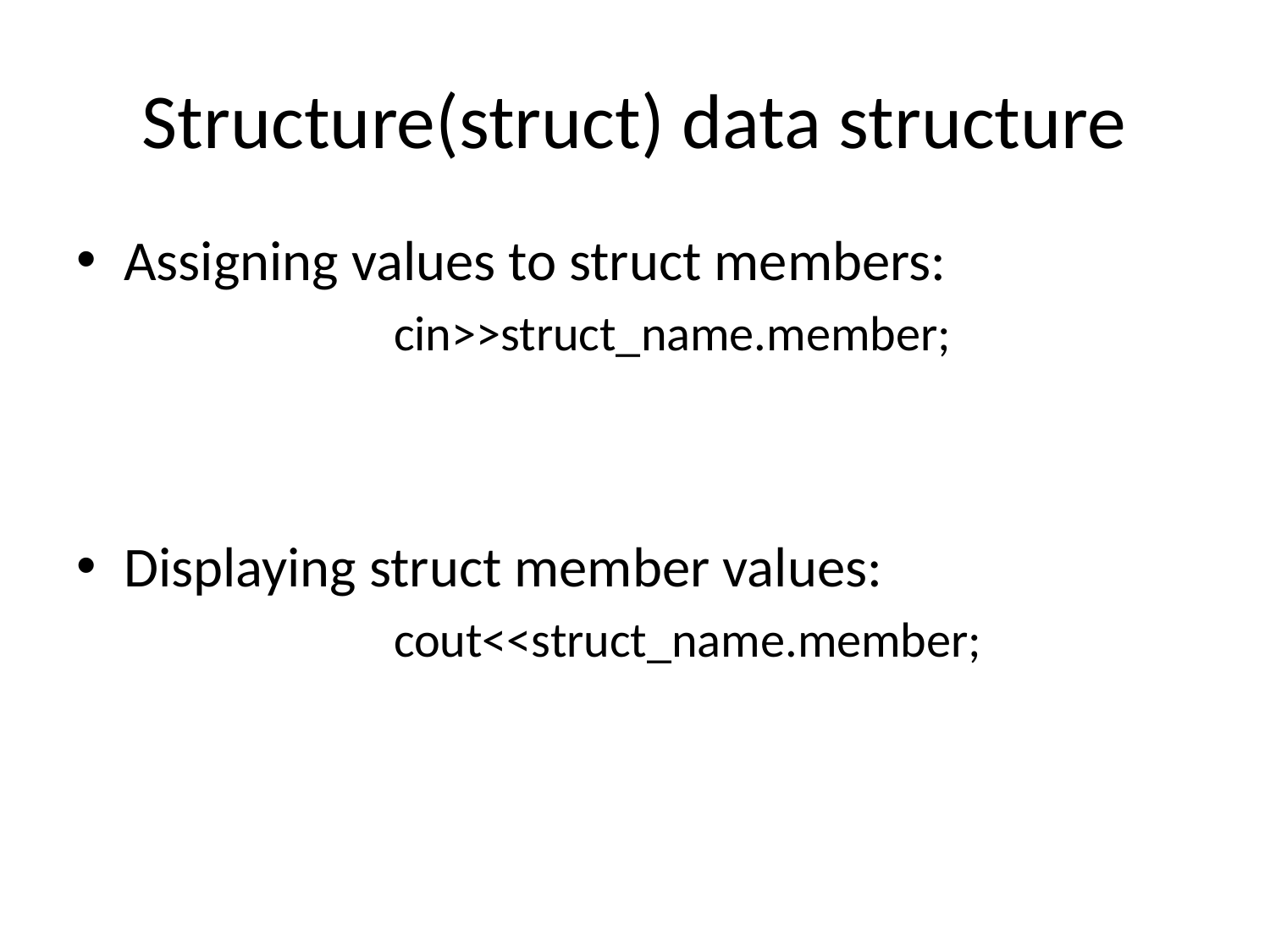

# Structure(struct) data structure
Assigning values to struct members:
		cin>>struct_name.member;

Displaying struct member values:
		cout<<struct_name.member;